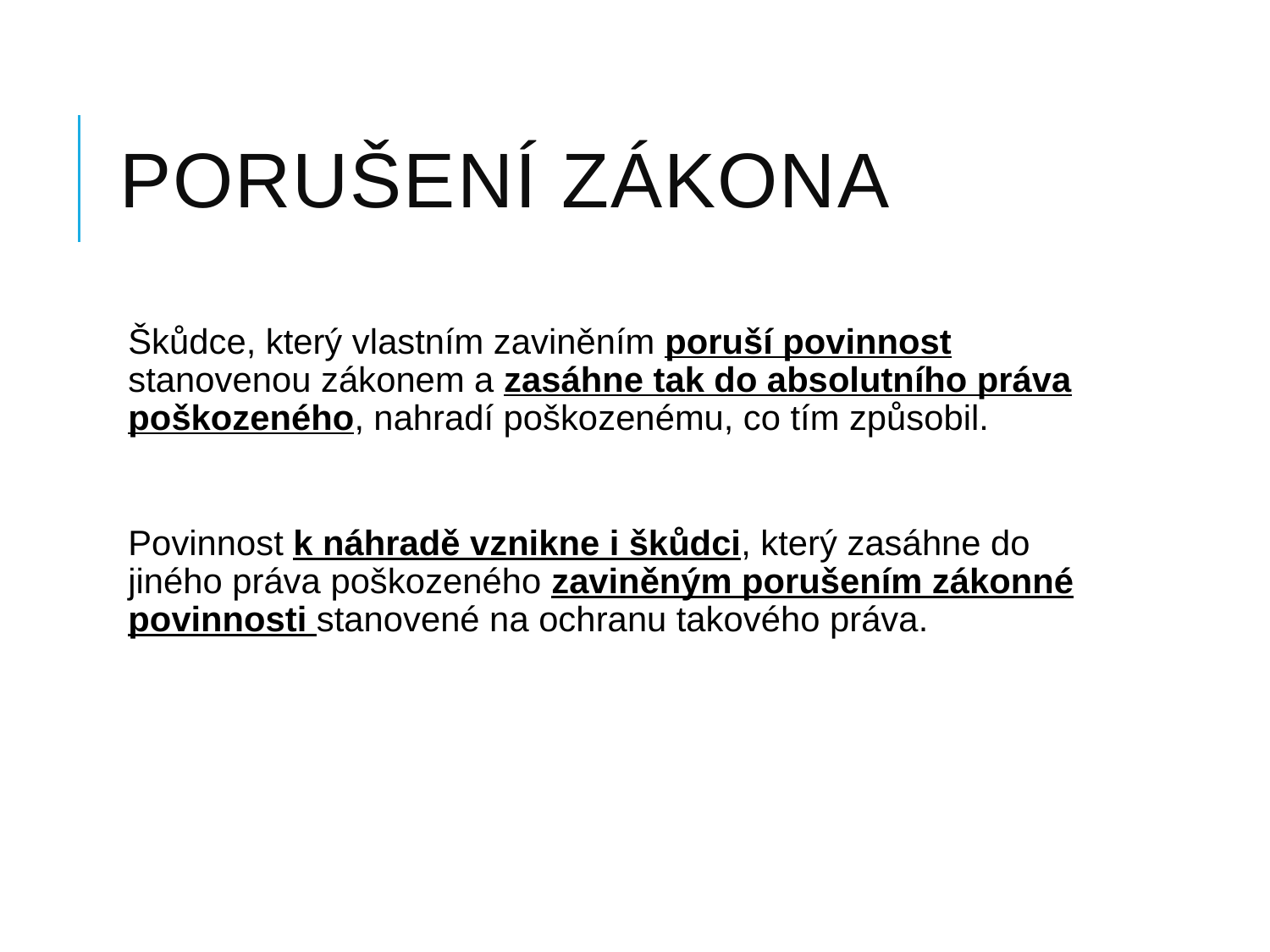

# Porušení zákona
Škůdce, který vlastním zaviněním poruší povinnost stanovenou zákonem a zasáhne tak do absolutního práva poškozeného, nahradí poškozenému, co tím způsobil.

Povinnost k náhradě vznikne i škůdci, který zasáhne do jiného práva poškozeného zaviněným porušením zákonné povinnosti stanovené na ochranu takového práva.